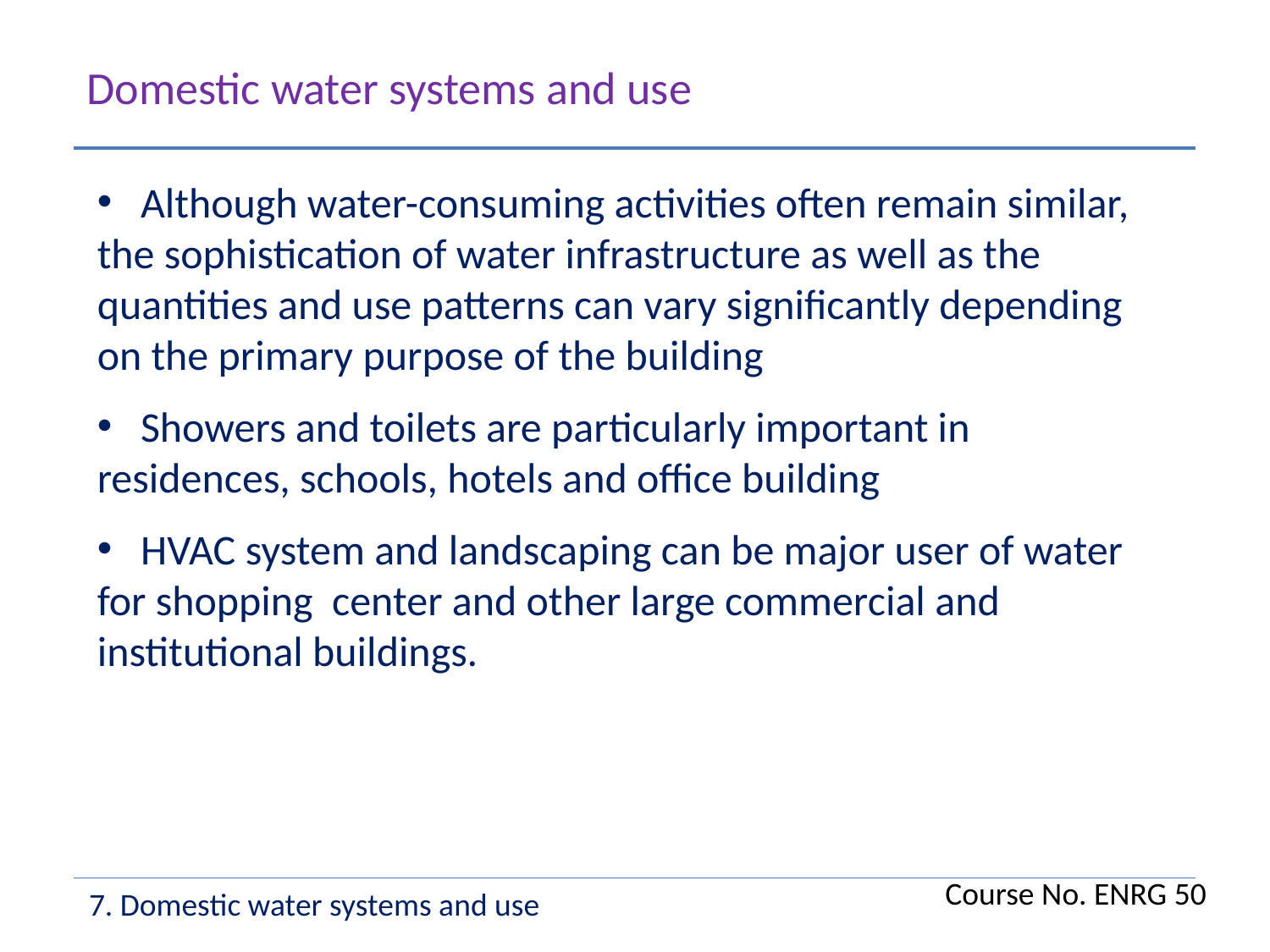

Domestic water systems and use
   Although water-consuming activities often remain similar, the sophistication of water infrastructure as well as the quantities and use patterns can vary significantly depending on the primary purpose of the building
   Showers and toilets are particularly important in residences, schools, hotels and office building
   HVAC system and landscaping can be major user of water for shopping  center and other large commercial and institutional buildings.
Course No. ENRG 50
7. Domestic water systems and use